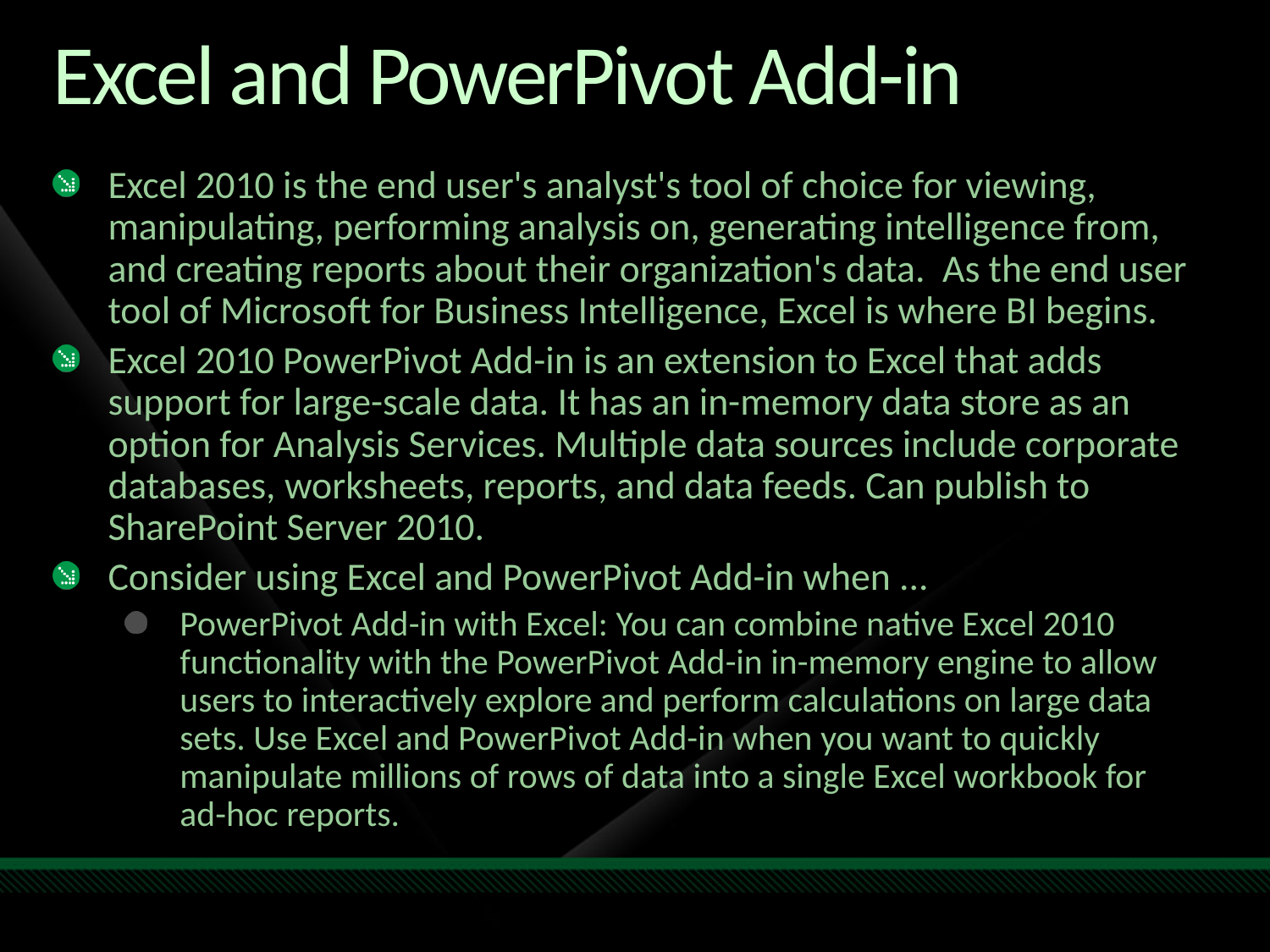

# Excel and PowerPivot Add-in
Excel 2010 is the end user's analyst's tool of choice for viewing, manipulating, performing analysis on, generating intelligence from, and creating reports about their organization's data.  As the end user tool of Microsoft for Business Intelligence, Excel is where BI begins.
Excel 2010 PowerPivot Add-in is an extension to Excel that adds support for large-scale data. It has an in-memory data store as an option for Analysis Services. Multiple data sources include corporate databases, worksheets, reports, and data feeds. Can publish to SharePoint Server 2010.
Consider using Excel and PowerPivot Add-in when ...
PowerPivot Add-in with Excel: You can combine native Excel 2010 functionality with the PowerPivot Add-in in-memory engine to allow users to interactively explore and perform calculations on large data sets. Use Excel and PowerPivot Add-in when you want to quickly manipulate millions of rows of data into a single Excel workbook for
ad-hoc reports.